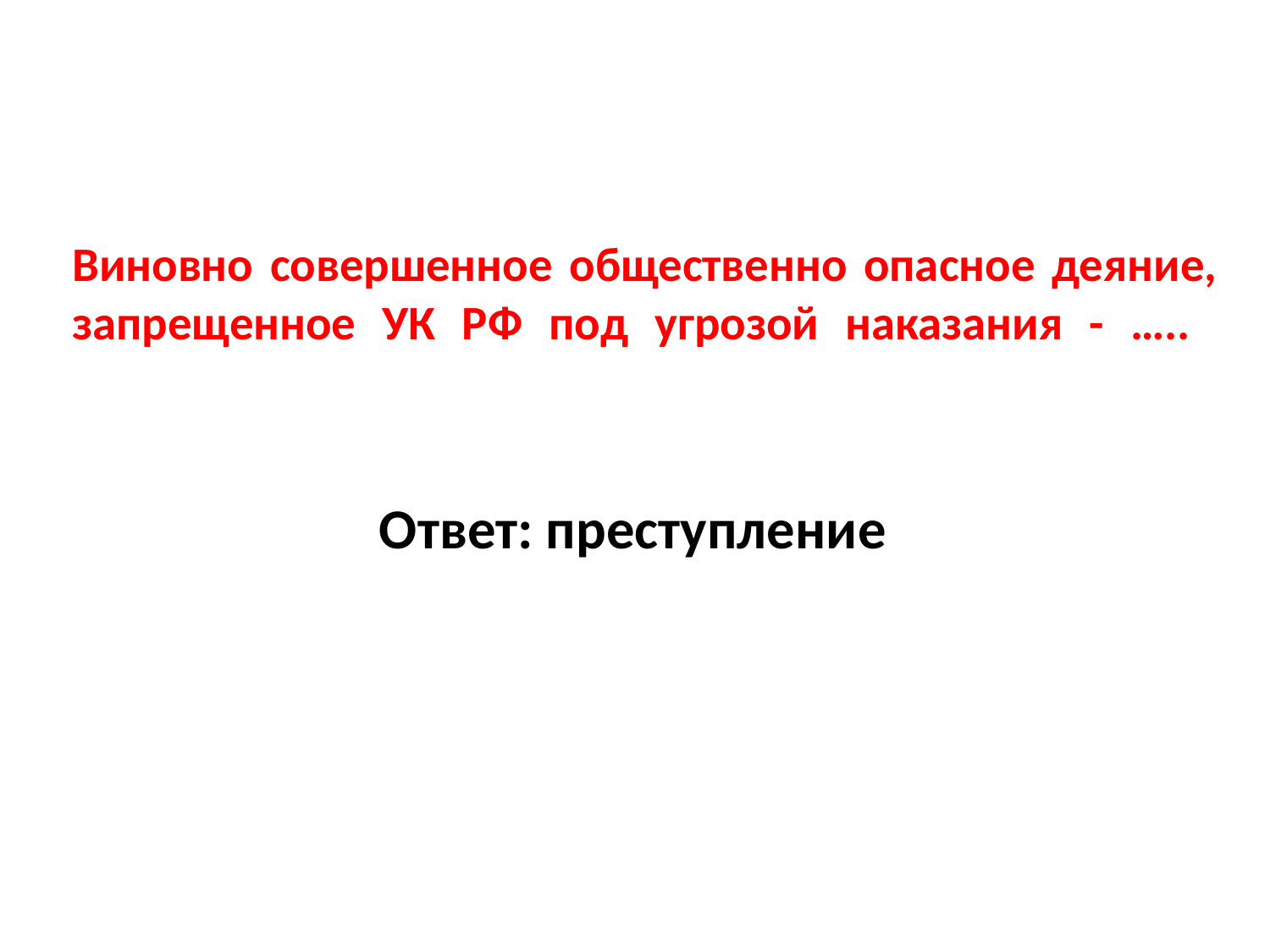

# Виновно совершенное общественно опасное деяние, запрещенное УК РФ под угрозой наказания - …..
Ответ: преступление